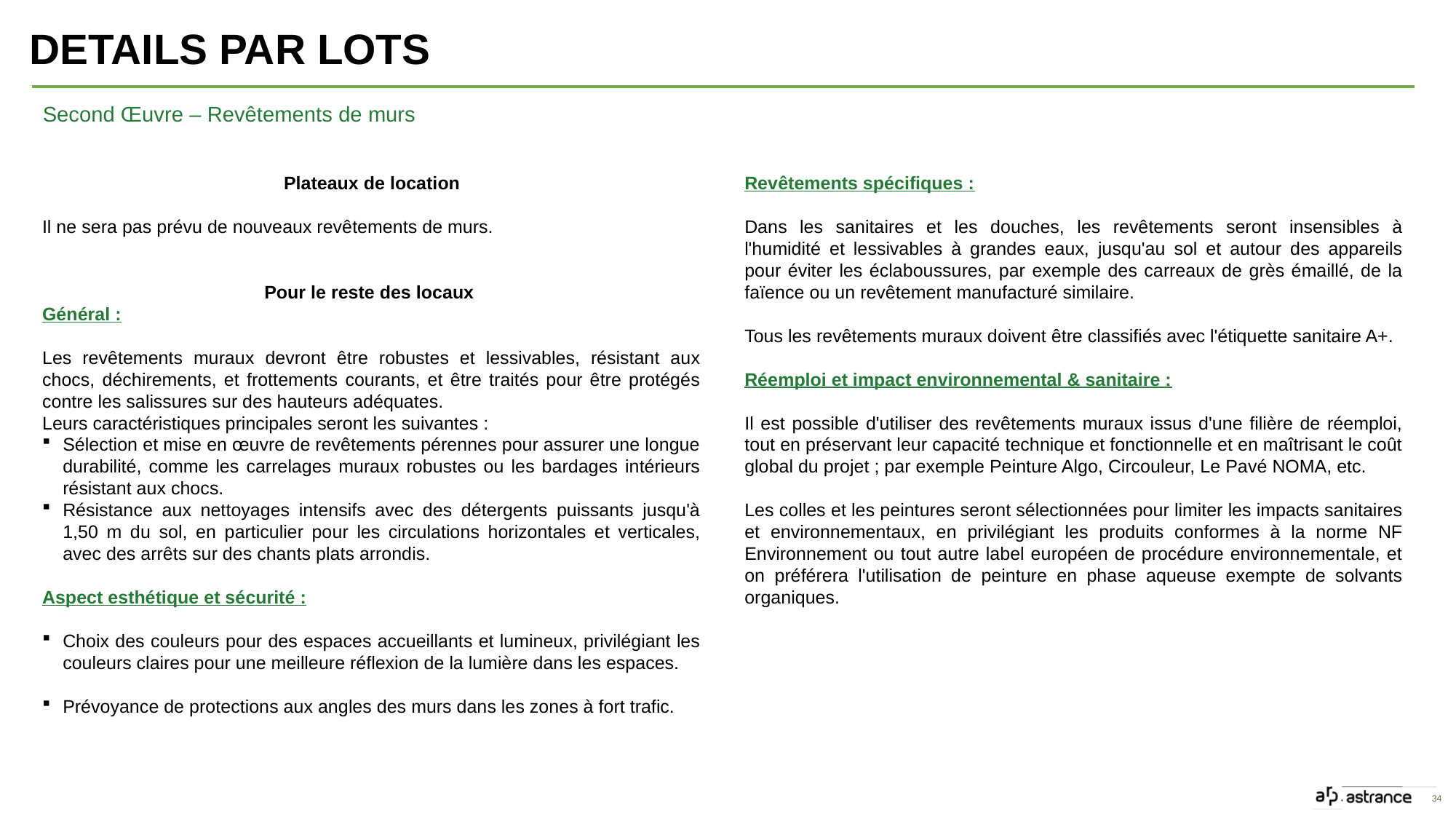

Details par lots
Second Œuvre – Revêtements de murs
Plateaux de location

Il ne sera pas prévu de nouveaux revêtements de murs.

Pour le reste des locaux
Général :

Les revêtements muraux devront être robustes et lessivables, résistant aux chocs, déchirements, et frottements courants, et être traités pour être protégés contre les salissures sur des hauteurs adéquates.
Leurs caractéristiques principales seront les suivantes :
Sélection et mise en œuvre de revêtements pérennes pour assurer une longue durabilité, comme les carrelages muraux robustes ou les bardages intérieurs résistant aux chocs.
Résistance aux nettoyages intensifs avec des détergents puissants jusqu'à 1,50 m du sol, en particulier pour les circulations horizontales et verticales, avec des arrêts sur des chants plats arrondis.

Aspect esthétique et sécurité :

Choix des couleurs pour des espaces accueillants et lumineux, privilégiant les couleurs claires pour une meilleure réflexion de la lumière dans les espaces.

Prévoyance de protections aux angles des murs dans les zones à fort trafic.

Revêtements spécifiques :

Dans les sanitaires et les douches, les revêtements seront insensibles à l'humidité et lessivables à grandes eaux, jusqu'au sol et autour des appareils pour éviter les éclaboussures, par exemple des carreaux de grès émaillé, de la faïence ou un revêtement manufacturé similaire.

Tous les revêtements muraux doivent être classifiés avec l'étiquette sanitaire A+.

Réemploi et impact environnemental & sanitaire :

Il est possible d'utiliser des revêtements muraux issus d'une filière de réemploi, tout en préservant leur capacité technique et fonctionnelle et en maîtrisant le coût global du projet ; par exemple Peinture Algo, Circouleur, Le Pavé NOMA, etc.

Les colles et les peintures seront sélectionnées pour limiter les impacts sanitaires et environnementaux, en privilégiant les produits conformes à la norme NF Environnement ou tout autre label européen de procédure environnementale, et on préférera l'utilisation de peinture en phase aqueuse exempte de solvants organiques.

34